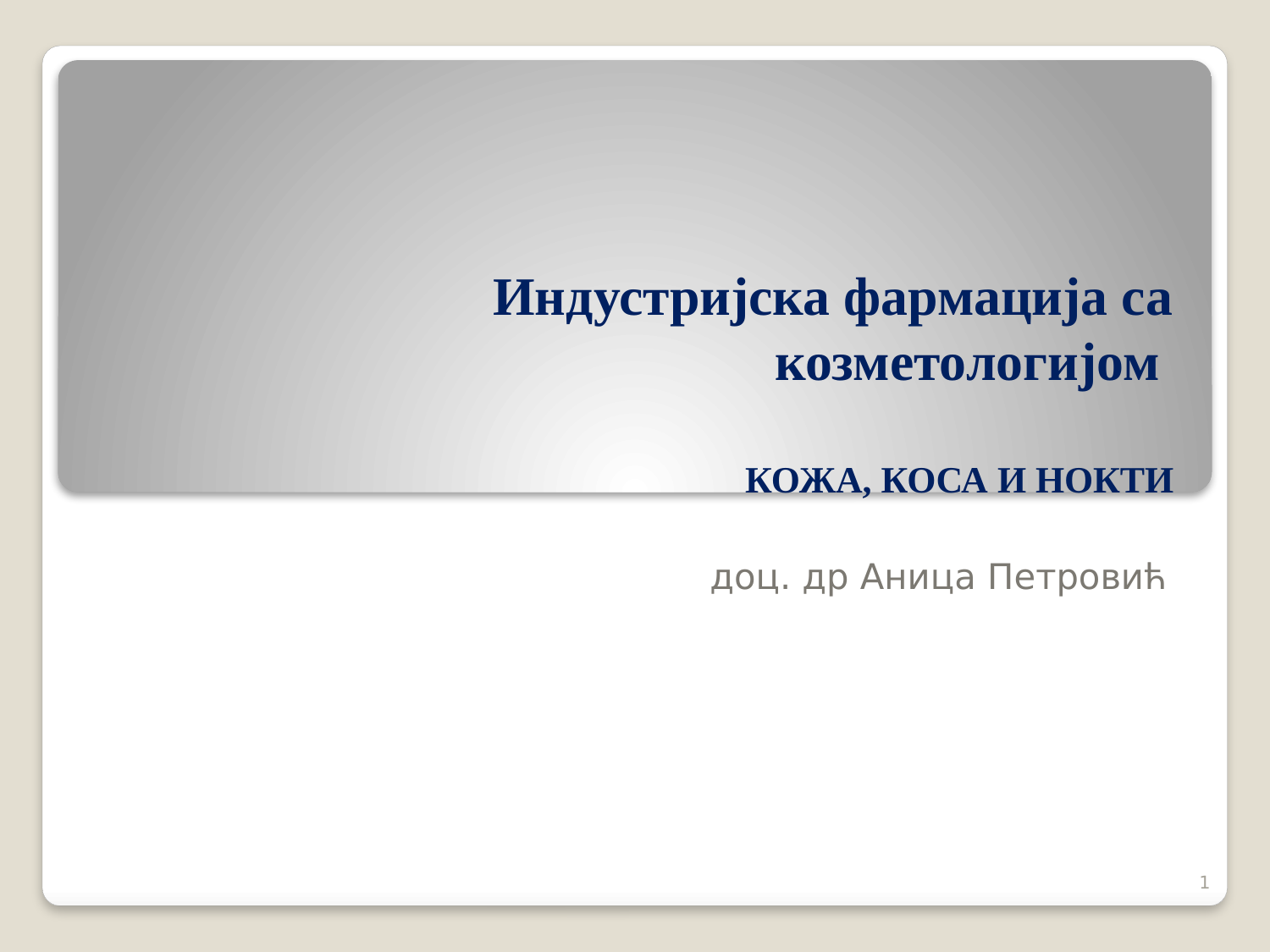

# Индустријска фармација са козметологијом КОЖА, КОСА И НОКТИ

доц. др Аница Петровић

1